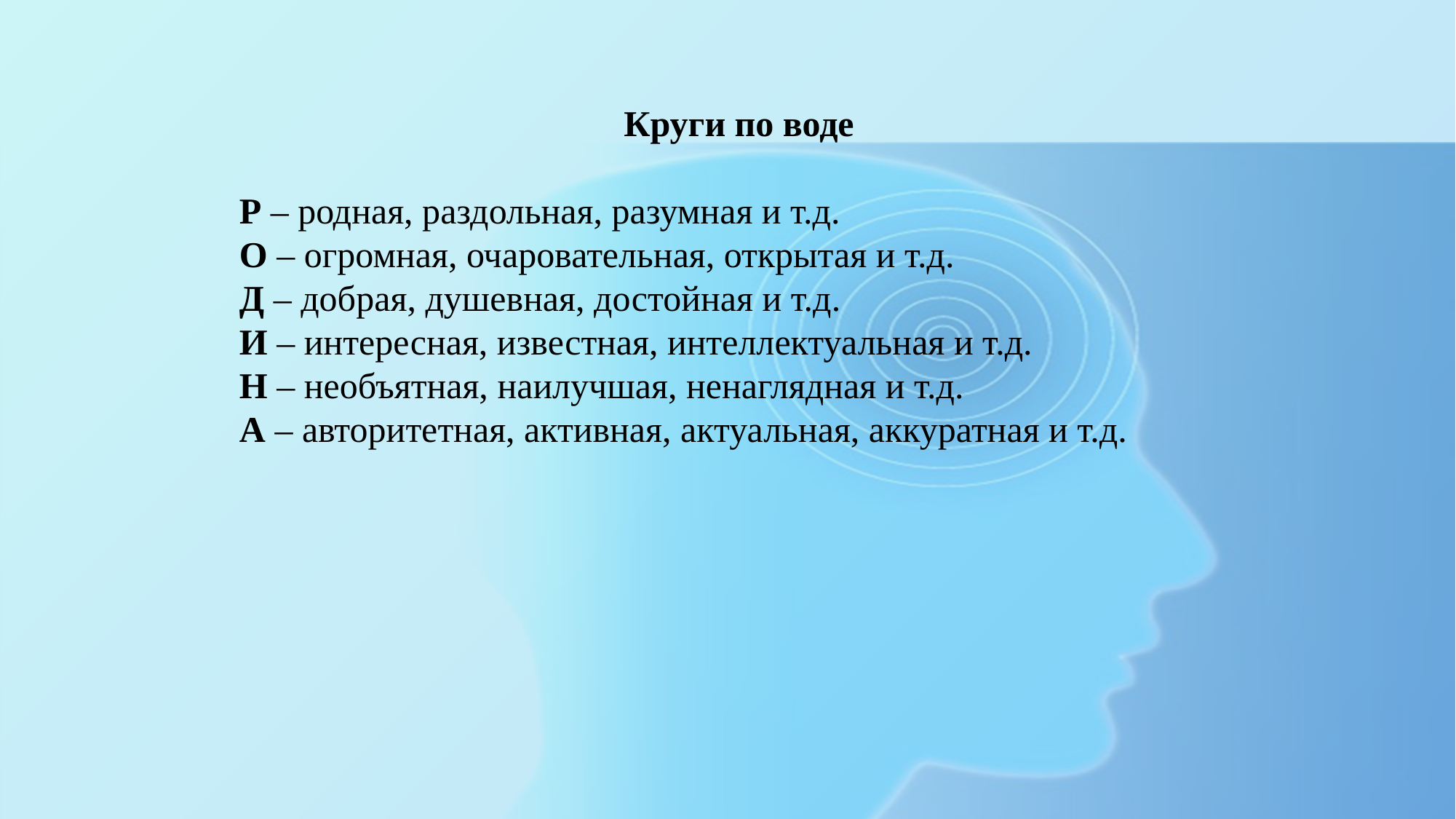

Круги по воде

Р – родная, раздольная, разумная и т.д.
О – огромная, очаровательная, открытая и т.д.
Д – добрая, душевная, достойная и т.д.
И – интересная, известная, интеллектуальная и т.д.
Н – необъятная, наилучшая, ненаглядная и т.д.
А – авторитетная, активная, актуальная, аккуратная и т.д.